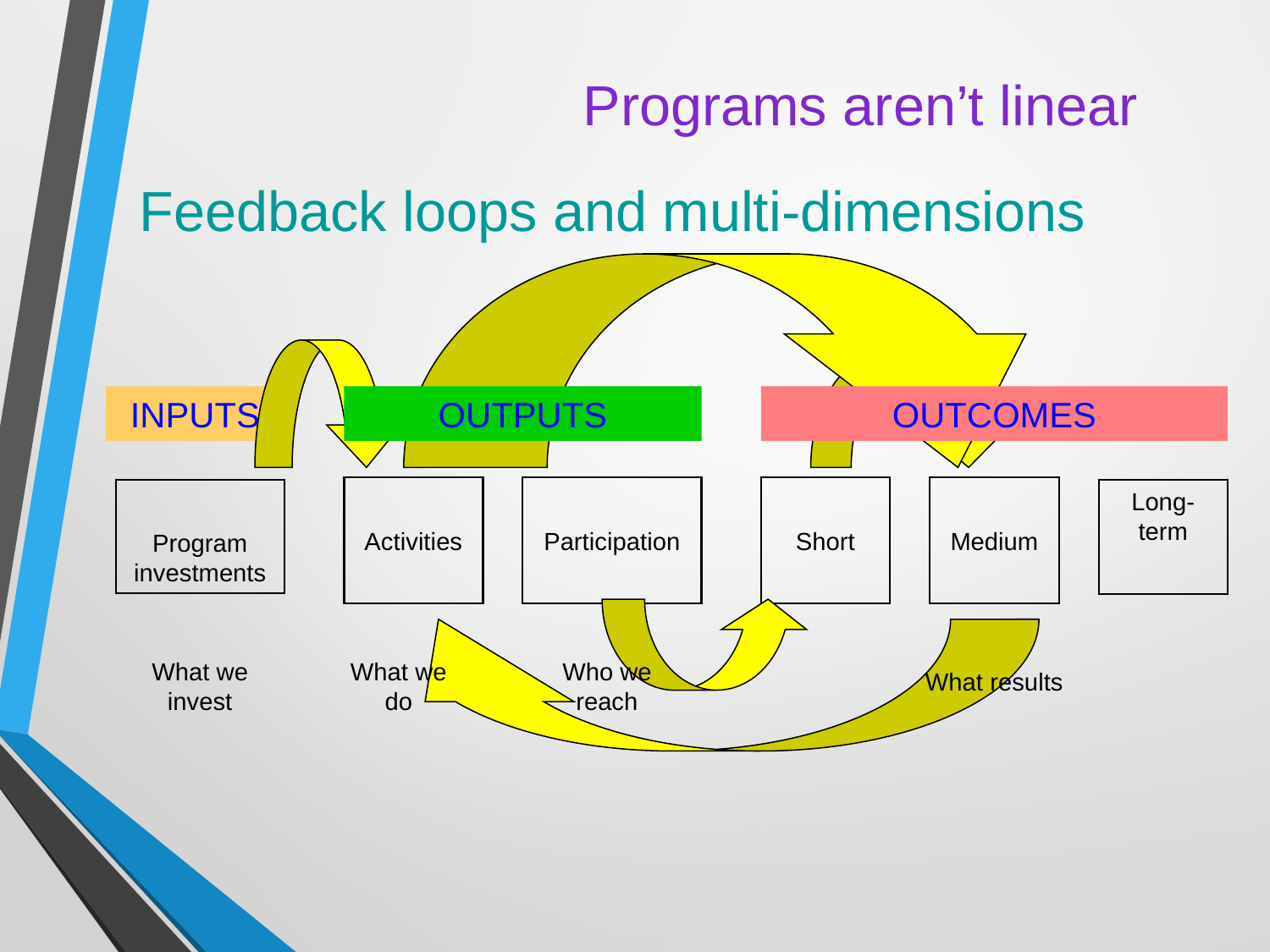

Programs aren’t linear
Feedback loops and multi-dimensions

INPUTS
OUTPUTS
OUTCOMES

Program investments

Activities

Participation

Short

Medium

Long-term

What we invest
What we do
Who we reach
What results